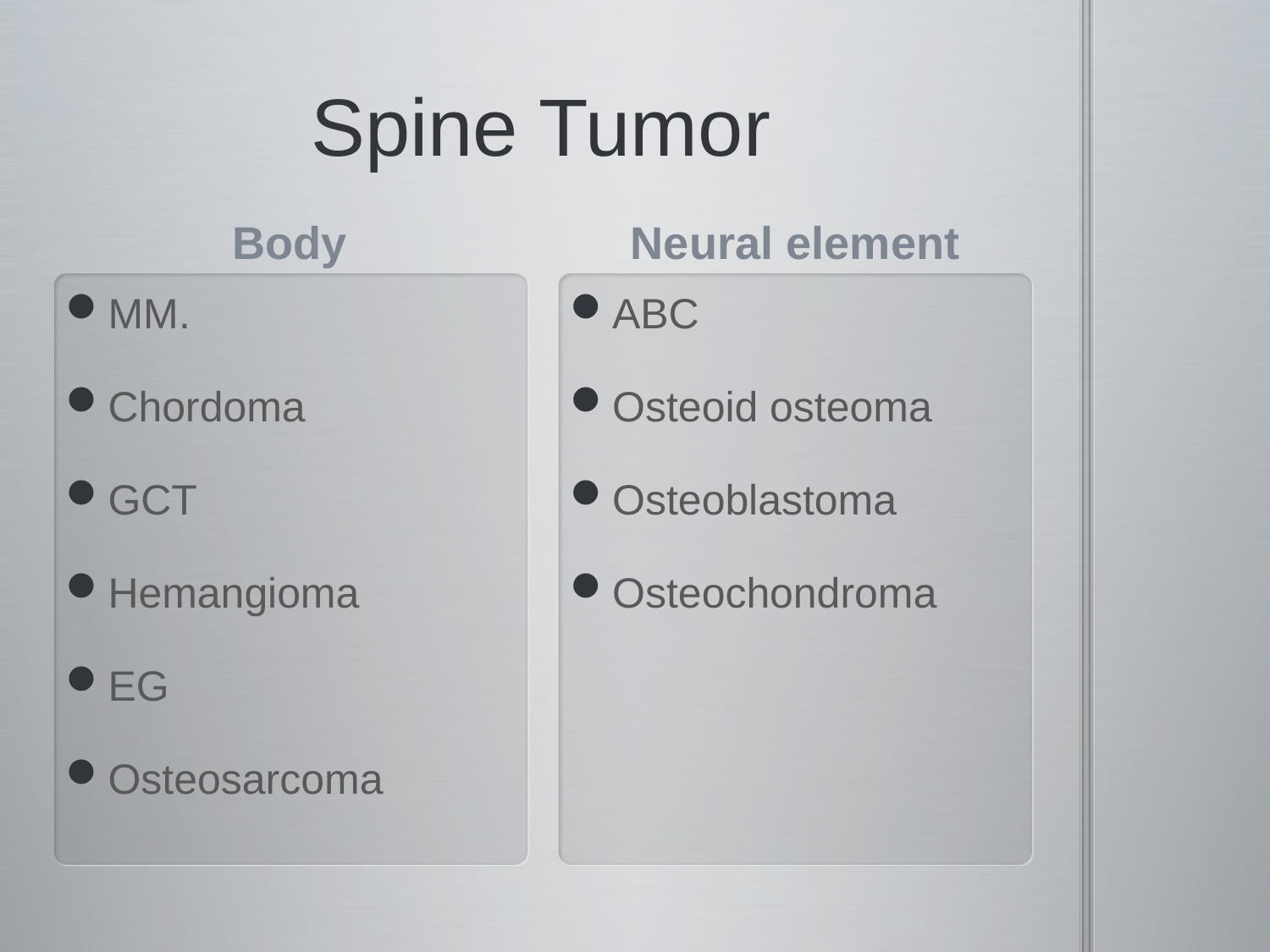

# Spine Tumor
Body
Neural element
MM.
Chordoma
GCT
Hemangioma
EG
Osteosarcoma
ABC
Osteoid osteoma
Osteoblastoma
Osteochondroma